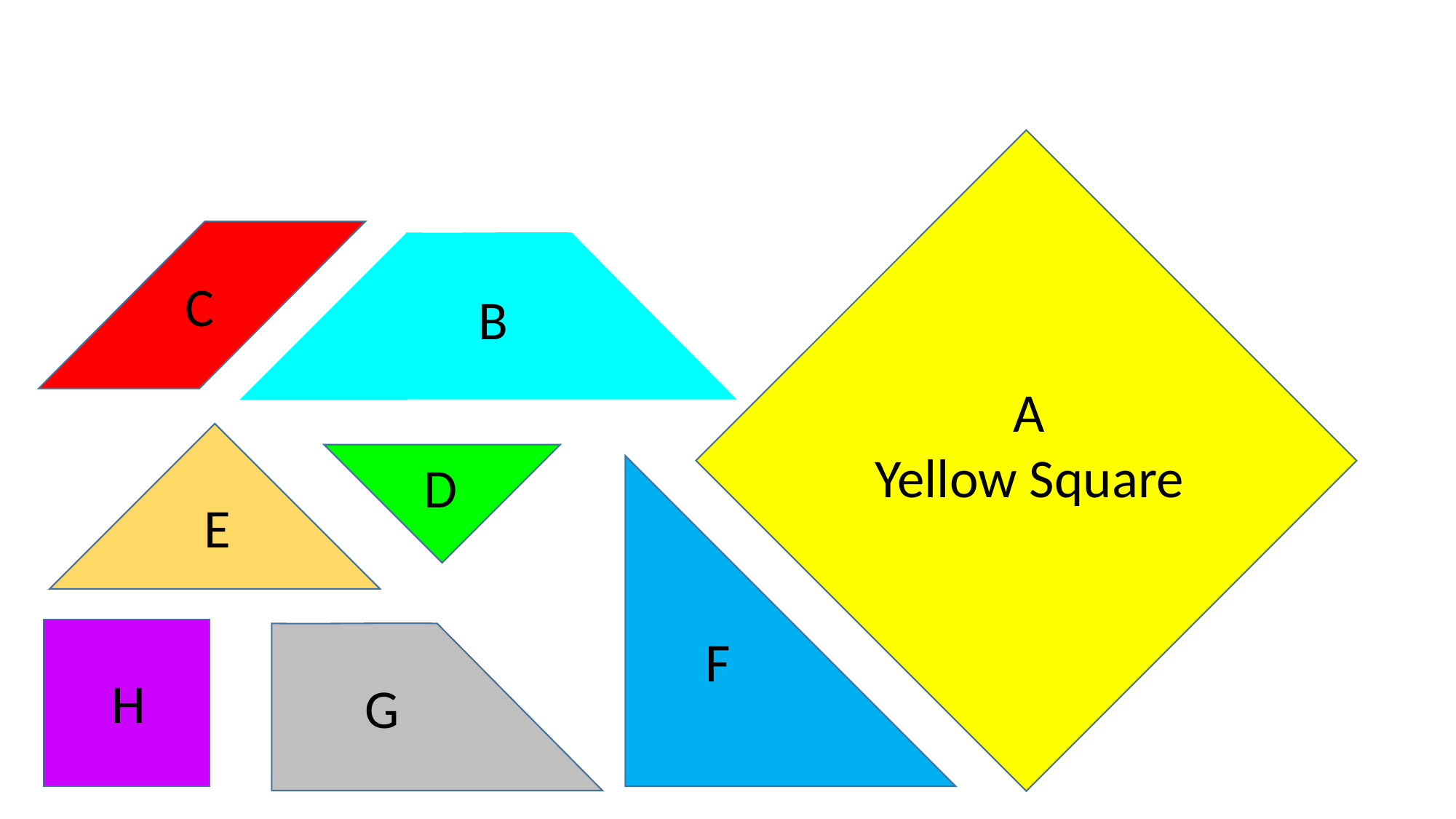

C

A
Yellow Square

B

D

F

E

H

G